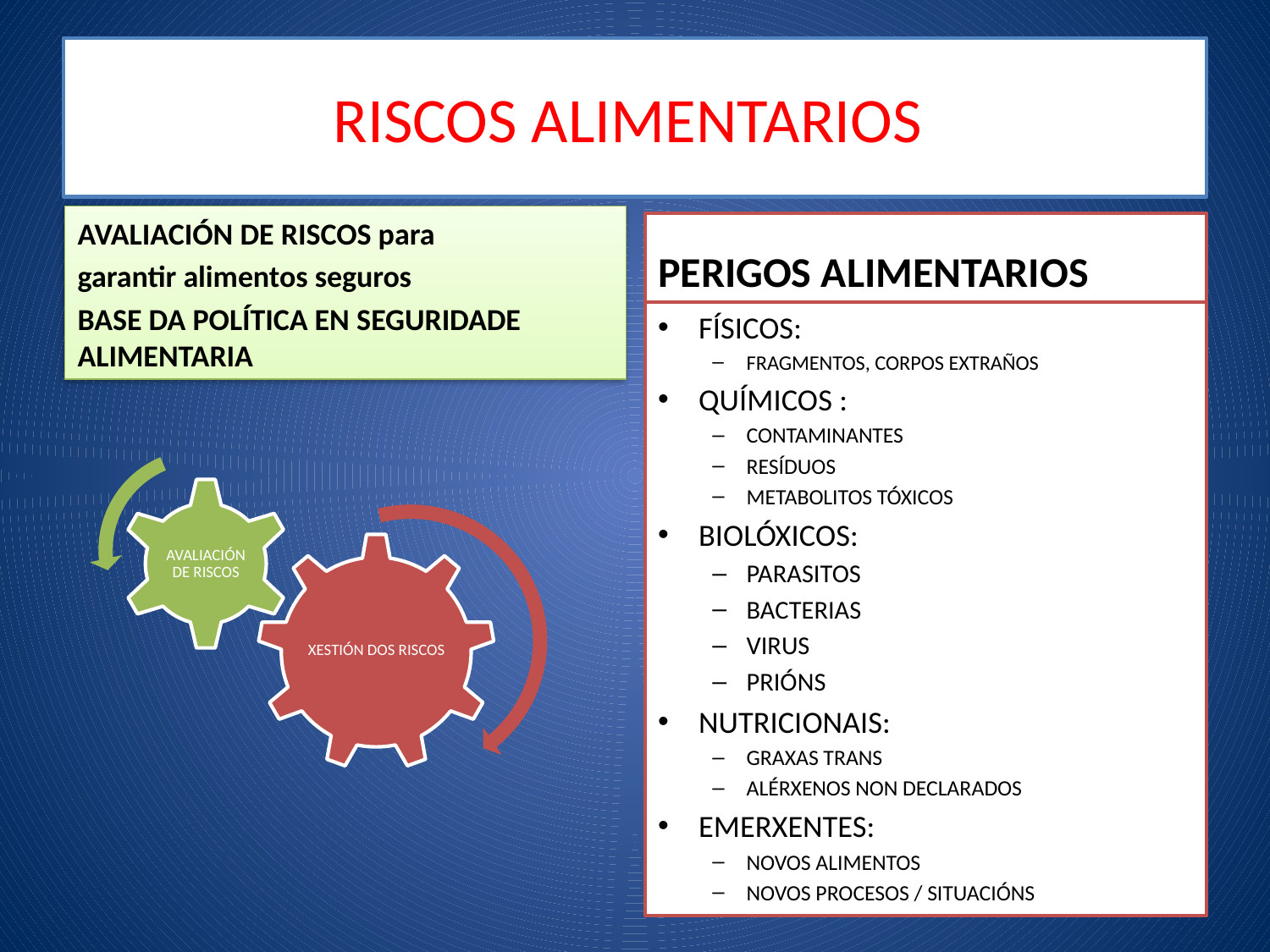

# RISCOS ALIMENTARIOS
AVALIACIÓN DE RISCOS para
garantir alimentos seguros
BASE DA POLÍTICA EN SEGURIDADE ALIMENTARIA
PERIGOS ALIMENTARIOS
FÍSICOS:
FRAGMENTOS, CORPOS EXTRAÑOS
QUÍMICOS :
CONTAMINANTES
RESÍDUOS
METABOLITOS TÓXICOS
BIOLÓXICOS:
PARASITOS
BACTERIAS
VIRUS
PRIÓNS
NUTRICIONAIS:
GRAXAS TRANS
ALÉRXENOS NON DECLARADOS
EMERXENTES:
NOVOS ALIMENTOS
NOVOS PROCESOS / SITUACIÓNS

XESTIÓN DOS RISCOS
AVALIACIÓN DE RISCOS